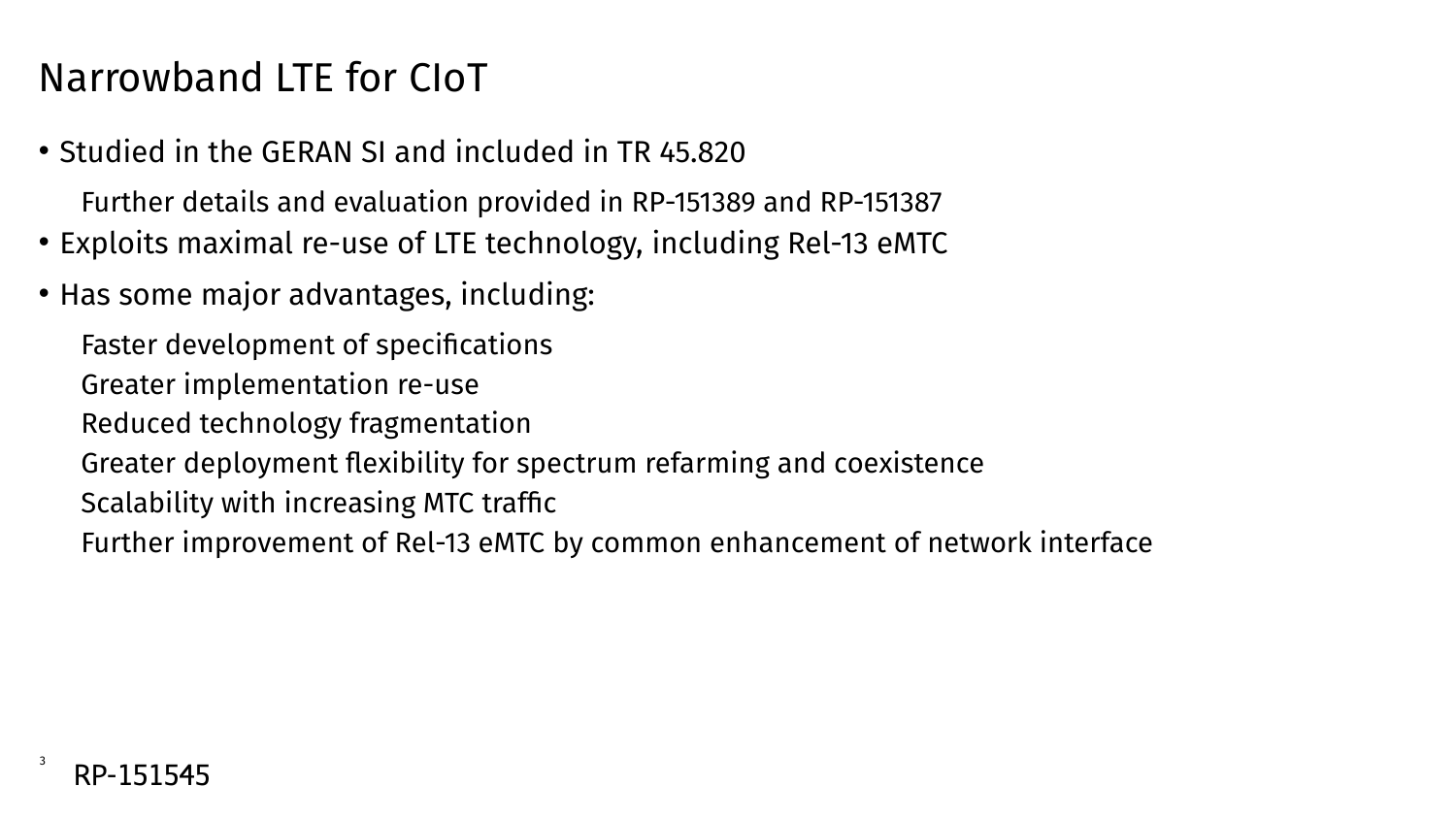

# Narrowband LTE for CIoT
Studied in the GERAN SI and included in TR 45.820
Further details and evaluation provided in RP-151389 and RP-151387
Exploits maximal re-use of LTE technology, including Rel-13 eMTC
Has some major advantages, including:
Faster development of specifications
Greater implementation re-use
Reduced technology fragmentation
Greater deployment flexibility for spectrum refarming and coexistence
Scalability with increasing MTC traffic
Further improvement of Rel-13 eMTC by common enhancement of network interface